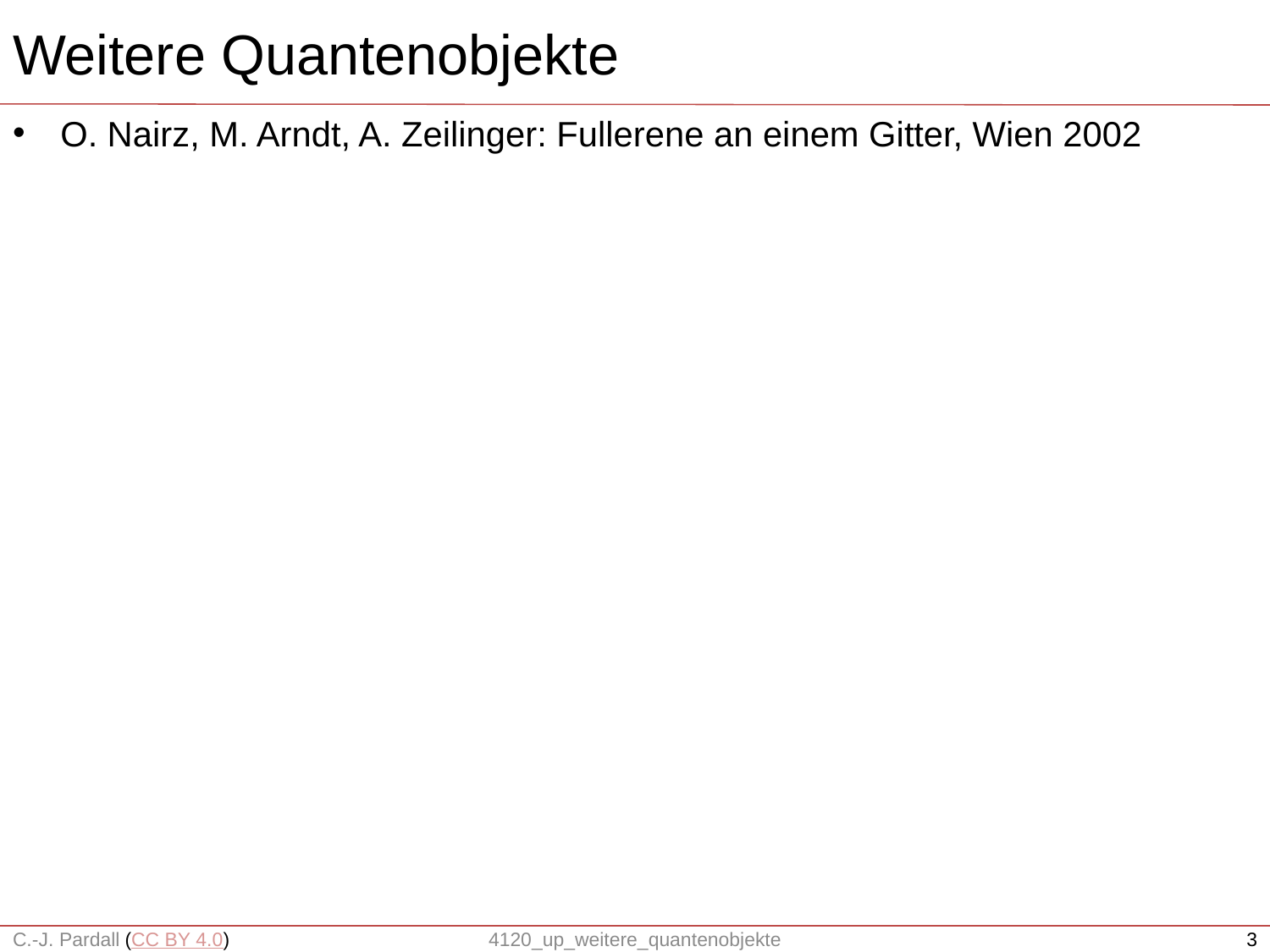

# Weitere Quantenobjekte
O. Nairz, M. Arndt, A. Zeilinger: Fullerene an einem Gitter, Wien 2002
C.-J. Pardall
4120_up_weitere_quantenobjekte